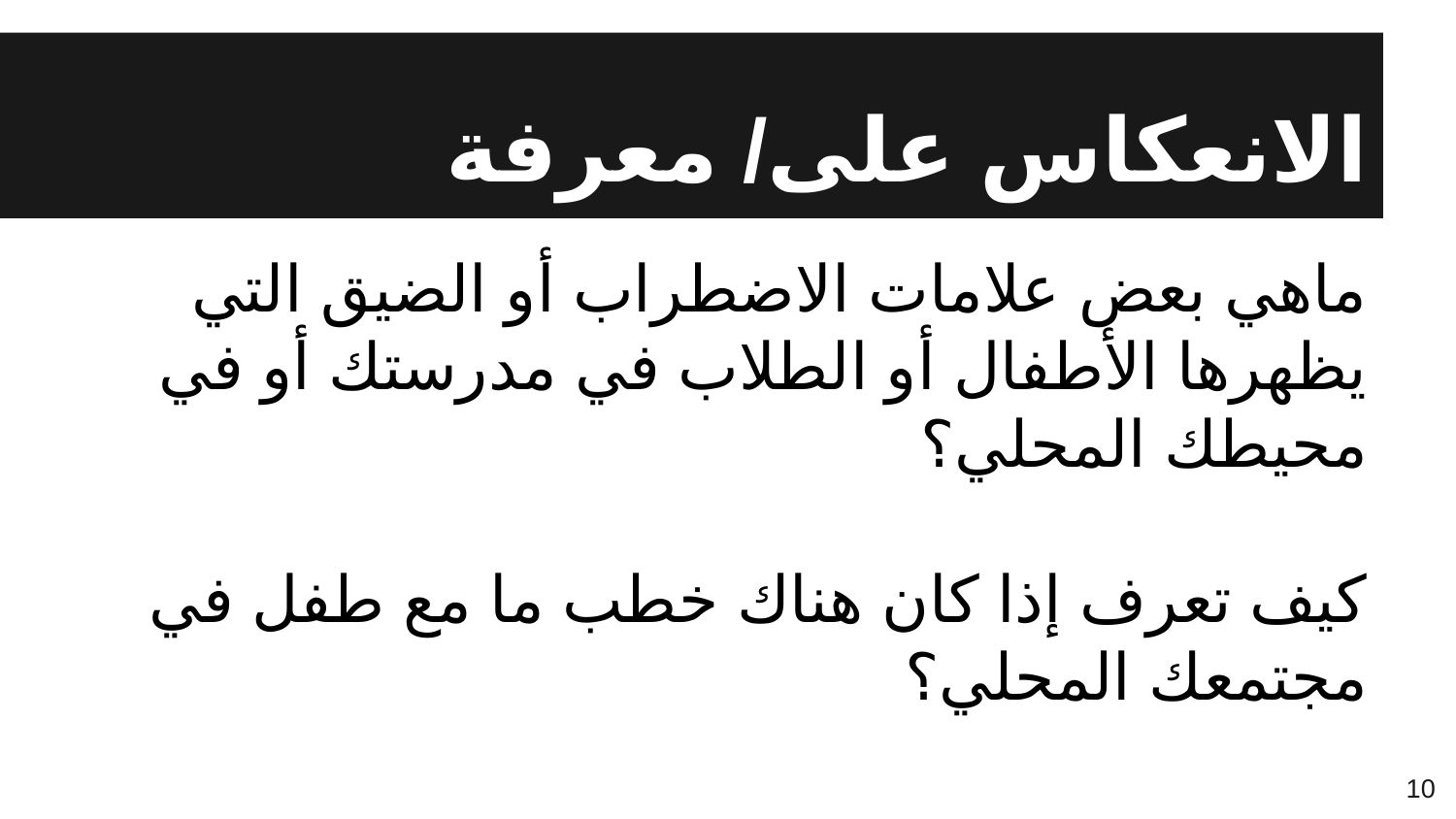

# الانعكاس على/ معرفة
ماهي بعض علامات الاضطراب أو الضيق التي يظهرها الأطفال أو الطلاب في مدرستك أو في محيطك المحلي؟

كيف تعرف إذا كان هناك خطب ما مع طفل في مجتمعك المحلي؟
10